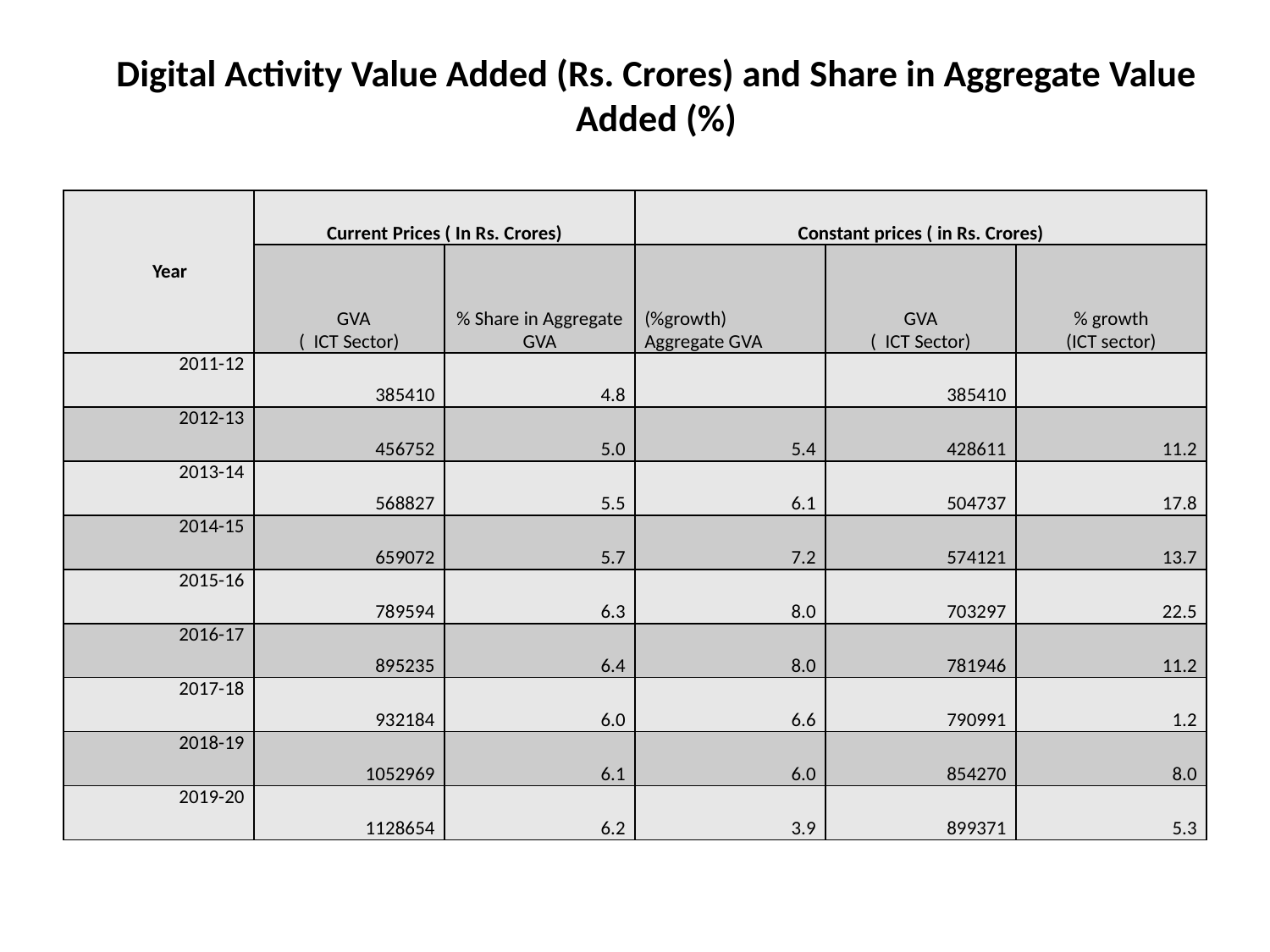

# Digital Activity Value Added (Rs. Crores) and Share in Aggregate Value Added (%)
| Year | Current Prices ( In Rs. Crores) |  | Constant prices ( in Rs. Crores) |  |  |
| --- | --- | --- | --- | --- | --- |
|  | GVA ( ICT Sector) | % Share in Aggregate GVA | (%growth) Aggregate GVA | GVA ( ICT Sector) | % growth (ICT sector) |
| 2011-12 | 385410 | 4.8 |  | 385410 |  |
| 2012-13 | 456752 | 5.0 | 5.4 | 428611 | 11.2 |
| 2013-14 | 568827 | 5.5 | 6.1 | 504737 | 17.8 |
| 2014-15 | 659072 | 5.7 | 7.2 | 574121 | 13.7 |
| 2015-16 | 789594 | 6.3 | 8.0 | 703297 | 22.5 |
| 2016-17 | 895235 | 6.4 | 8.0 | 781946 | 11.2 |
| 2017-18 | 932184 | 6.0 | 6.6 | 790991 | 1.2 |
| 2018-19 | 1052969 | 6.1 | 6.0 | 854270 | 8.0 |
| 2019-20 | 1128654 | 6.2 | 3.9 | 899371 | 5.3 |